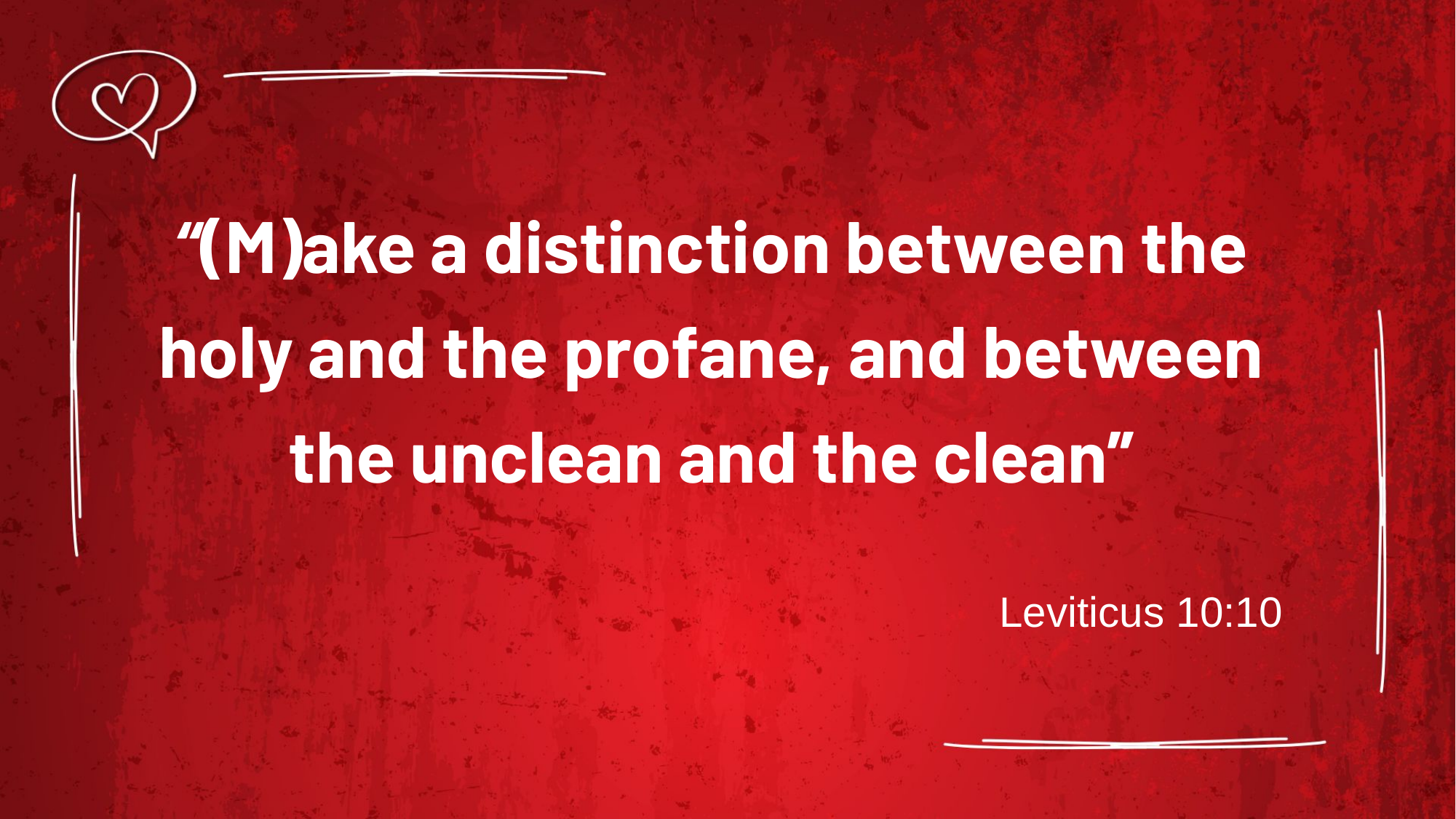

“(M)ake a distinction between the holy and the profane, and between the unclean and the clean”

Leviticus 10:10